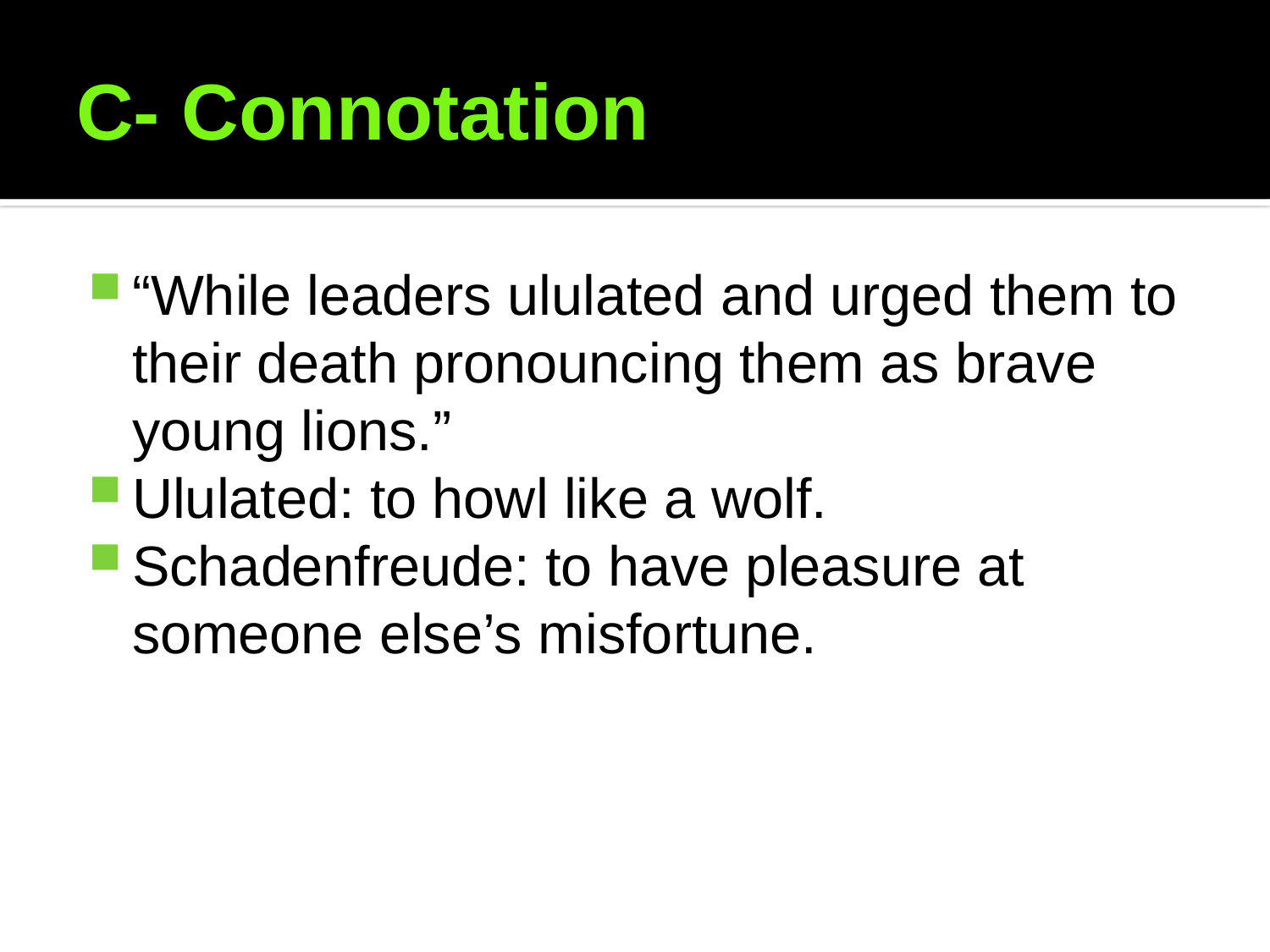

# C- Connotation
“While leaders ululated and urged them to their death pronouncing them as brave young lions.”
Ululated: to howl like a wolf.
Schadenfreude: to have pleasure at someone else’s misfortune.